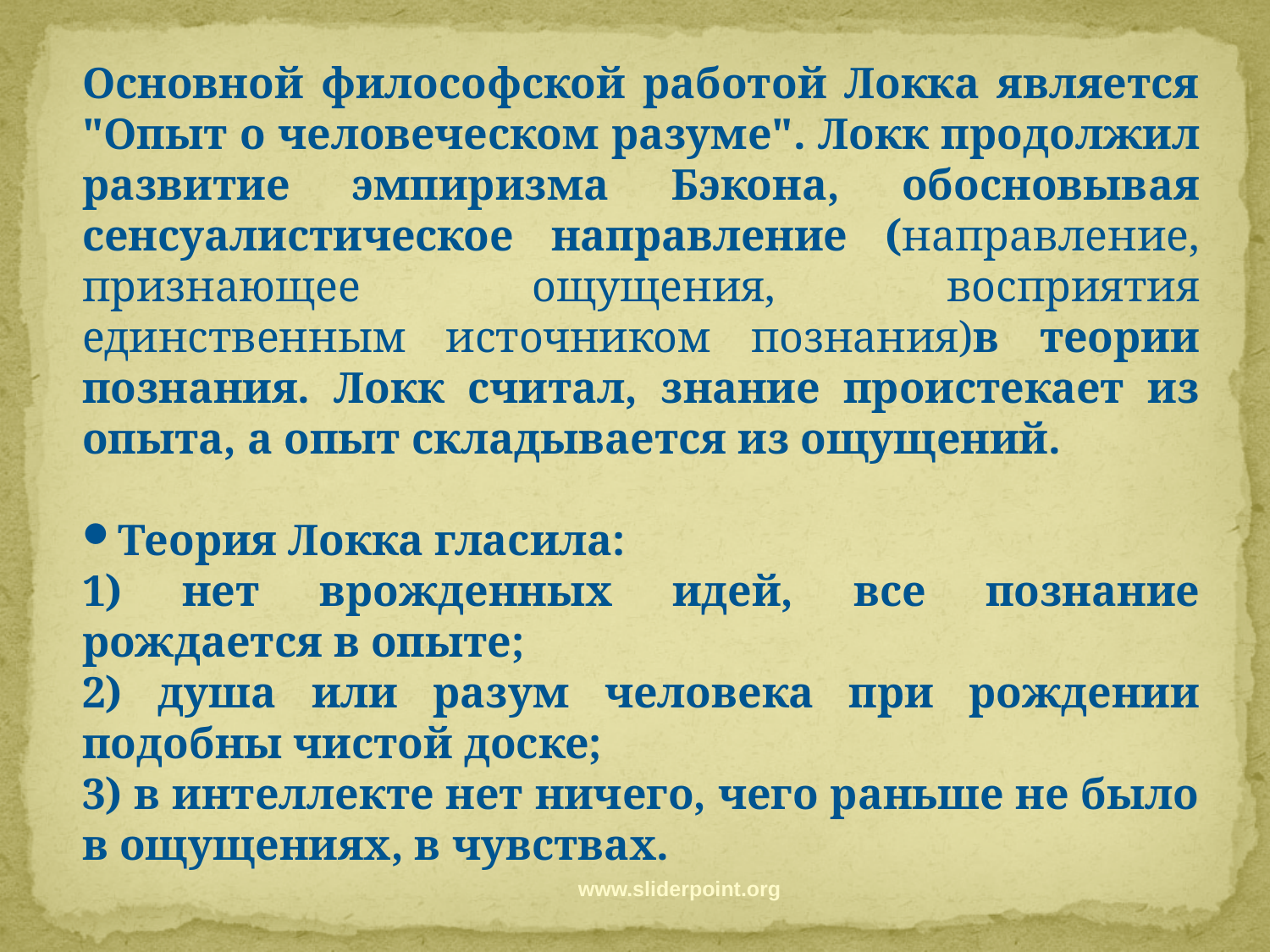

Основной философской работой Локка является "Опыт о человеческом разуме". Локк продолжил развитие эмпиризма Бэкона, обосновывая сенсуалистическое направление (направление, признающее ощущения, восприятия единственным источником познания)в теории познания. Локк считал, знание проистекает из опыта, а опыт складывается из ощущений.

Теория Локка гласила:
1) нет врожденных идей, все познание рождается в опыте;
2) душа или разум человека при рождении подобны чистой доске;
3) в интеллекте нет ничего, чего раньше не было в ощущениях, в чувствах.

www.sliderpoint.org